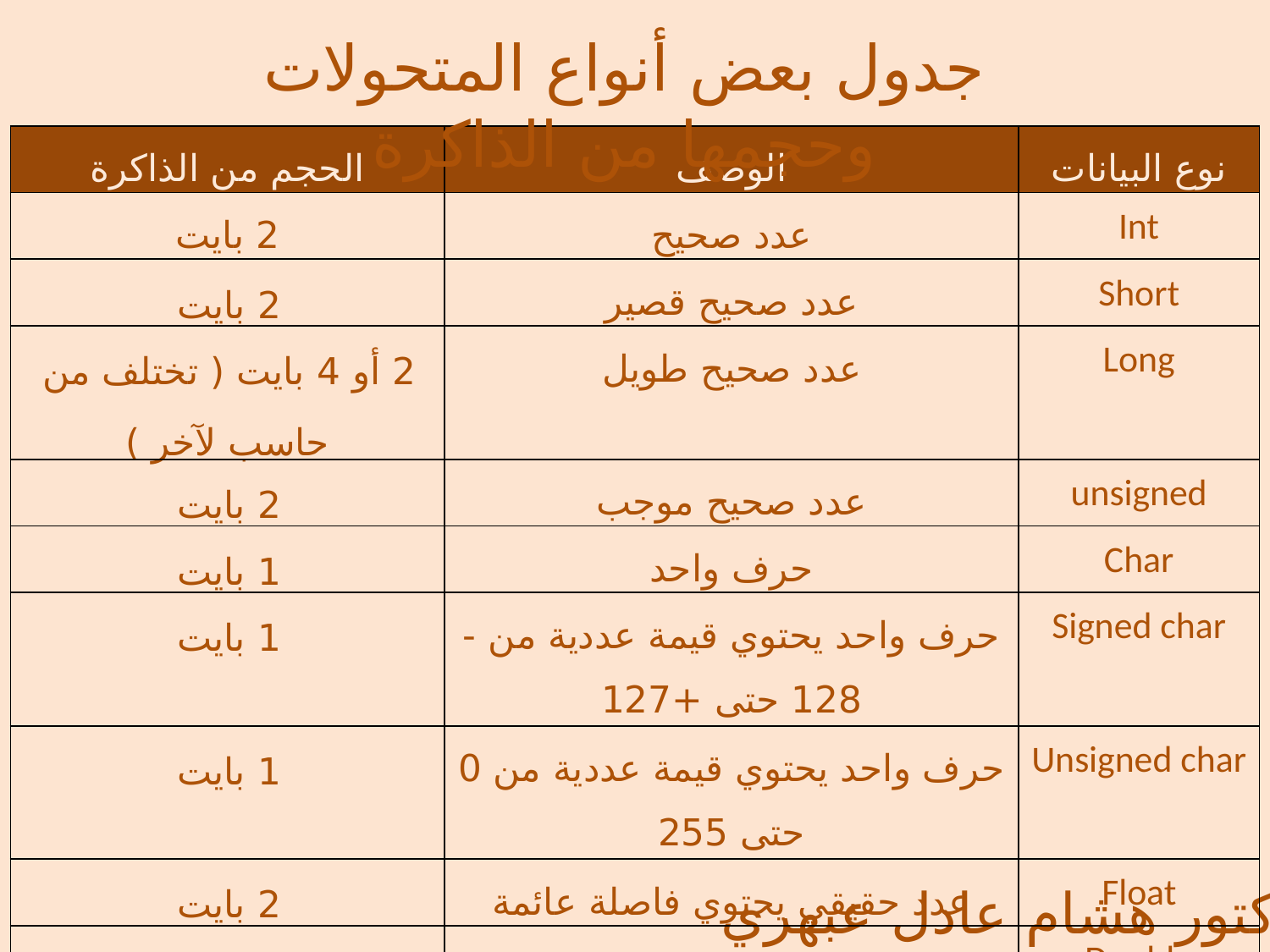

جدول بعض أنواع المتحولات وحجمها من الذاكرة

| الحجم من الذاكرة | الوصف | نوع البيانات |
| --- | --- | --- |
| 2 بايت | عدد صحيح | Int |
| 2 بايت | عدد صحيح قصير | Short |
| 2 أو 4 بايت ( تختلف من حاسب لآخر ) | عدد صحيح طويل | Long |
| 2 بايت | عدد صحيح موجب | unsigned |
| 1 بايت | حرف واحد | Char |
| 1 بايت | حرف واحد يحتوي قيمة عددية من -128 حتى +127 | Signed char |
| 1 بايت | حرف واحد يحتوي قيمة عددية من 0 حتى 255 | Unsigned char |
| 2 بايت | عدد حقيقي يحتوي فاصلة عائمة | Float |
| 4 بايت | عدد حقيقي يحتوي فاصلة عائمة وهو أدق من float | Double |
| 4 بايت أو أكثر تختلف من حاسب لآخر | عدد حقيقي طويل يحتوي فاصلة | Long double |
الدكتور هشام عادل عبهري